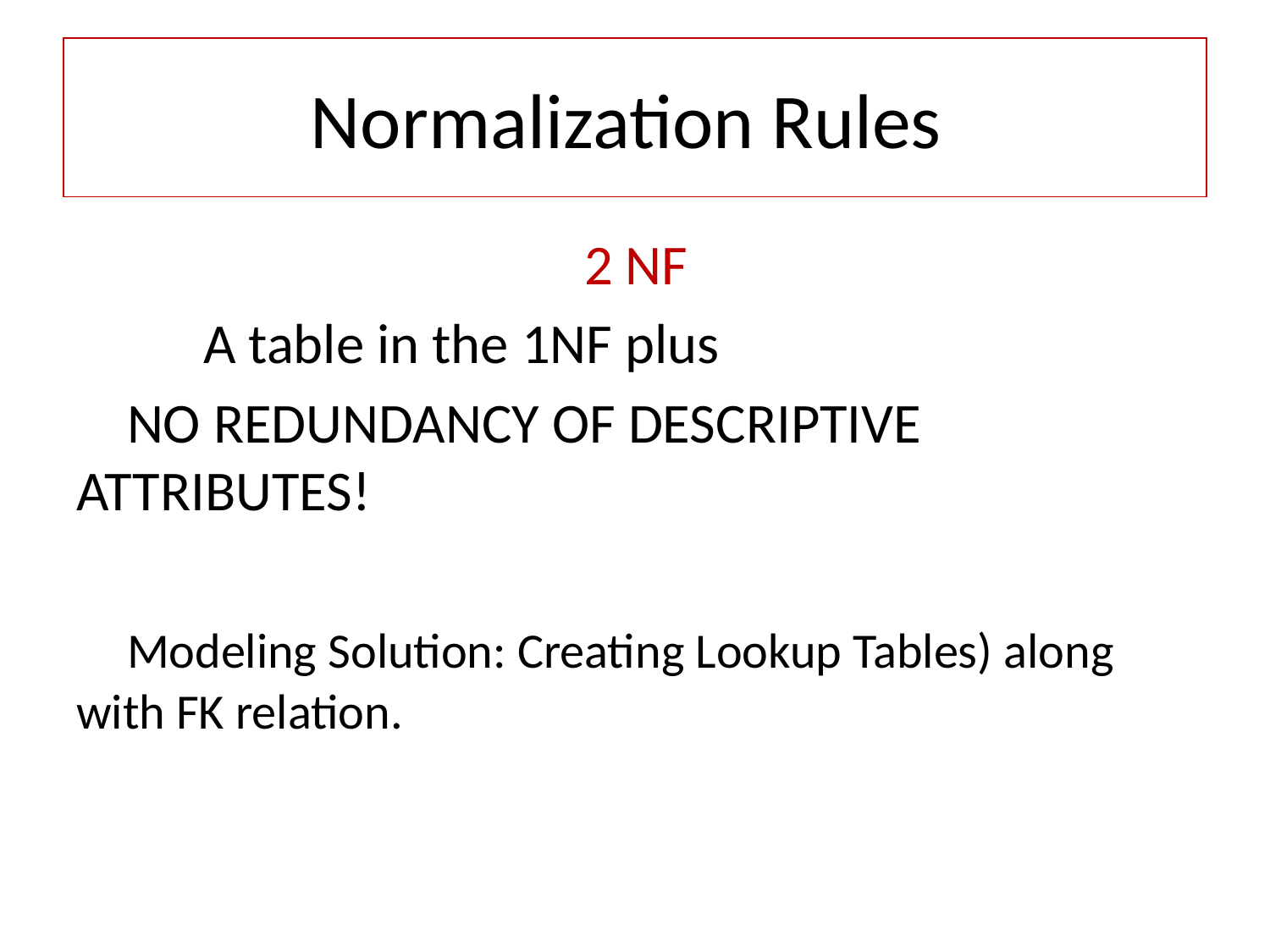

# Normalization Rules
    				2 NF
	A table in the 1NF plus
    NO REDUNDANCY OF DESCRIPTIVE ATTRIBUTES!

    Modeling Solution: Creating Lookup Tables) along with FK relation.